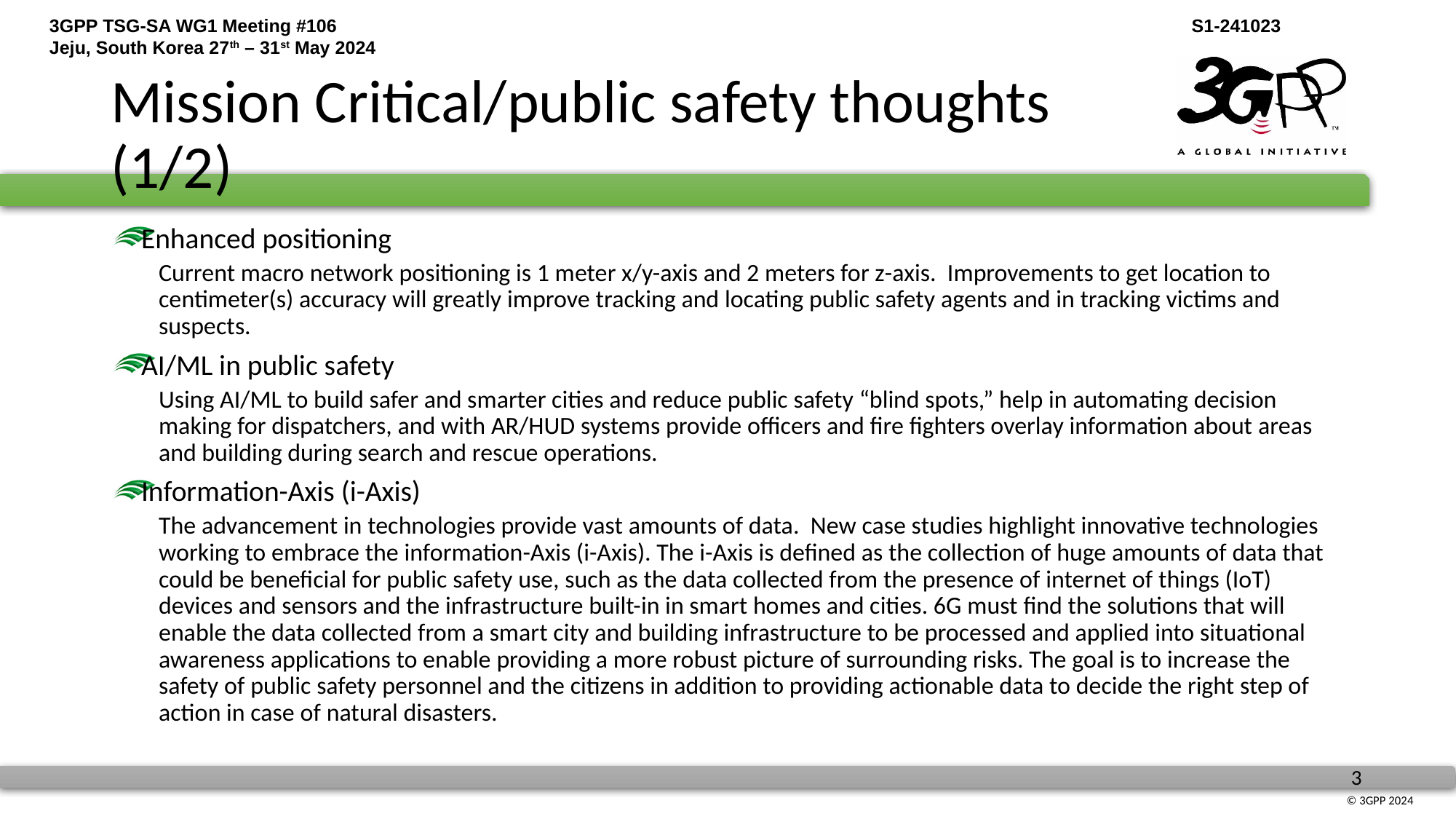

# Mission Critical/public safety thoughts (1/2)
Enhanced positioning
Current macro network positioning is 1 meter x/y-axis and 2 meters for z-axis.  Improvements to get location to centimeter(s) accuracy will greatly improve tracking and locating public safety agents and in tracking victims and suspects.
AI/ML in public safety
Using AI/ML to build safer and smarter cities and reduce public safety “blind spots,” help in automating decision making for dispatchers, and with AR/HUD systems provide officers and fire fighters overlay information about areas and building during search and rescue operations.
Information-Axis (i-Axis)
The advancement in technologies provide vast amounts of data.  New case studies highlight innovative technologies working to embrace the information-Axis (i-Axis). The i-Axis is defined as the collection of huge amounts of data that could be beneficial for public safety use, such as the data collected from the presence of internet of things (IoT) devices and sensors and the infrastructure built-in in smart homes and cities. 6G must find the solutions that will enable the data collected from a smart city and building infrastructure to be processed and applied into situational awareness applications to enable providing a more robust picture of surrounding risks. The goal is to increase the safety of public safety personnel and the citizens in addition to providing actionable data to decide the right step of action in case of natural disasters.